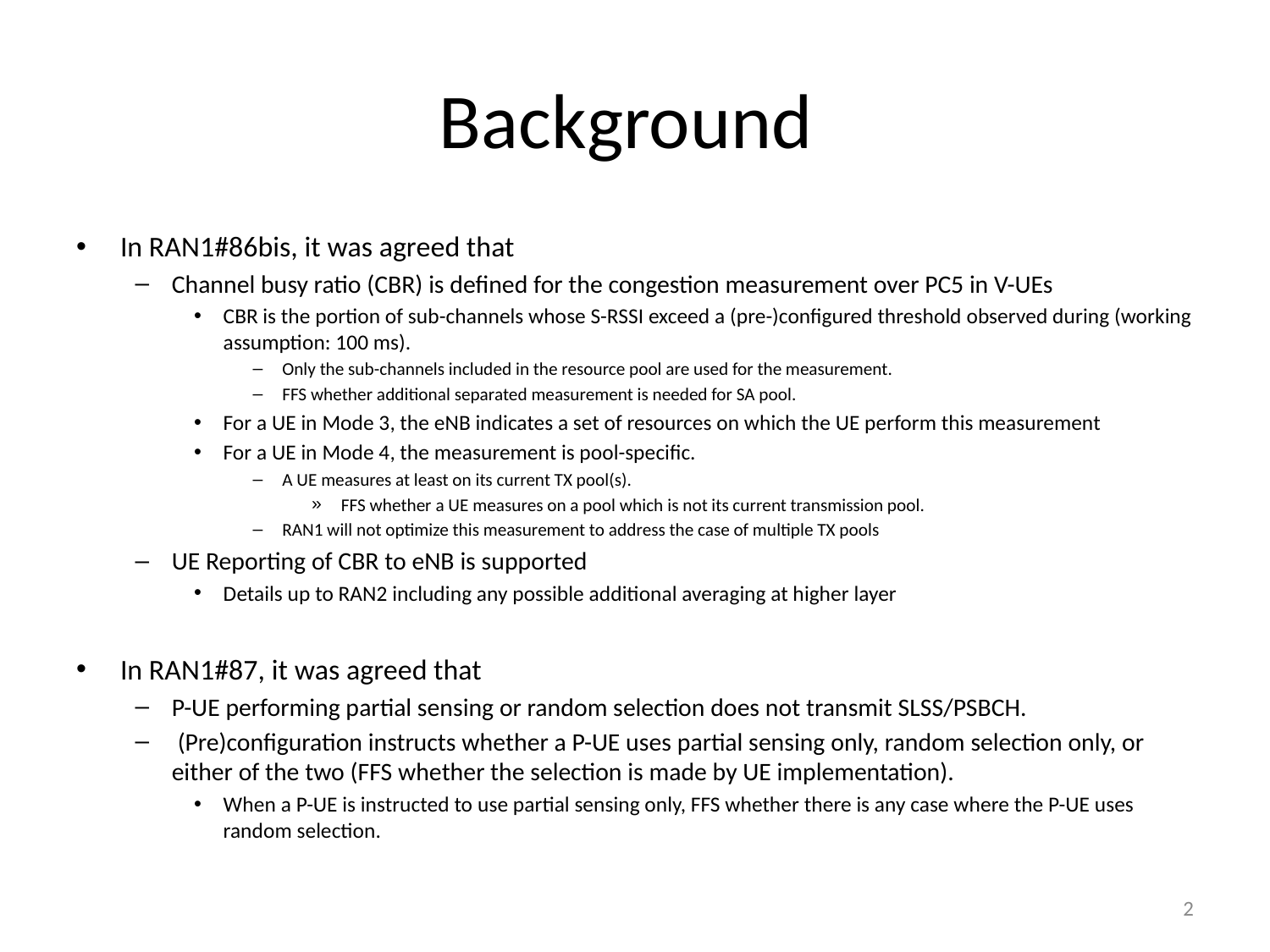

# Background
In RAN1#86bis, it was agreed that
Channel busy ratio (CBR) is defined for the congestion measurement over PC5 in V-UEs
CBR is the portion of sub-channels whose S-RSSI exceed a (pre-)configured threshold observed during (working assumption: 100 ms).
Only the sub-channels included in the resource pool are used for the measurement.
FFS whether additional separated measurement is needed for SA pool.
For a UE in Mode 3, the eNB indicates a set of resources on which the UE perform this measurement
For a UE in Mode 4, the measurement is pool-specific.
A UE measures at least on its current TX pool(s).
FFS whether a UE measures on a pool which is not its current transmission pool.
RAN1 will not optimize this measurement to address the case of multiple TX pools
UE Reporting of CBR to eNB is supported
Details up to RAN2 including any possible additional averaging at higher layer

In RAN1#87, it was agreed that
P-UE performing partial sensing or random selection does not transmit SLSS/PSBCH.
 (Pre)configuration instructs whether a P-UE uses partial sensing only, random selection only, or either of the two (FFS whether the selection is made by UE implementation).
When a P-UE is instructed to use partial sensing only, FFS whether there is any case where the P-UE uses random selection.

2